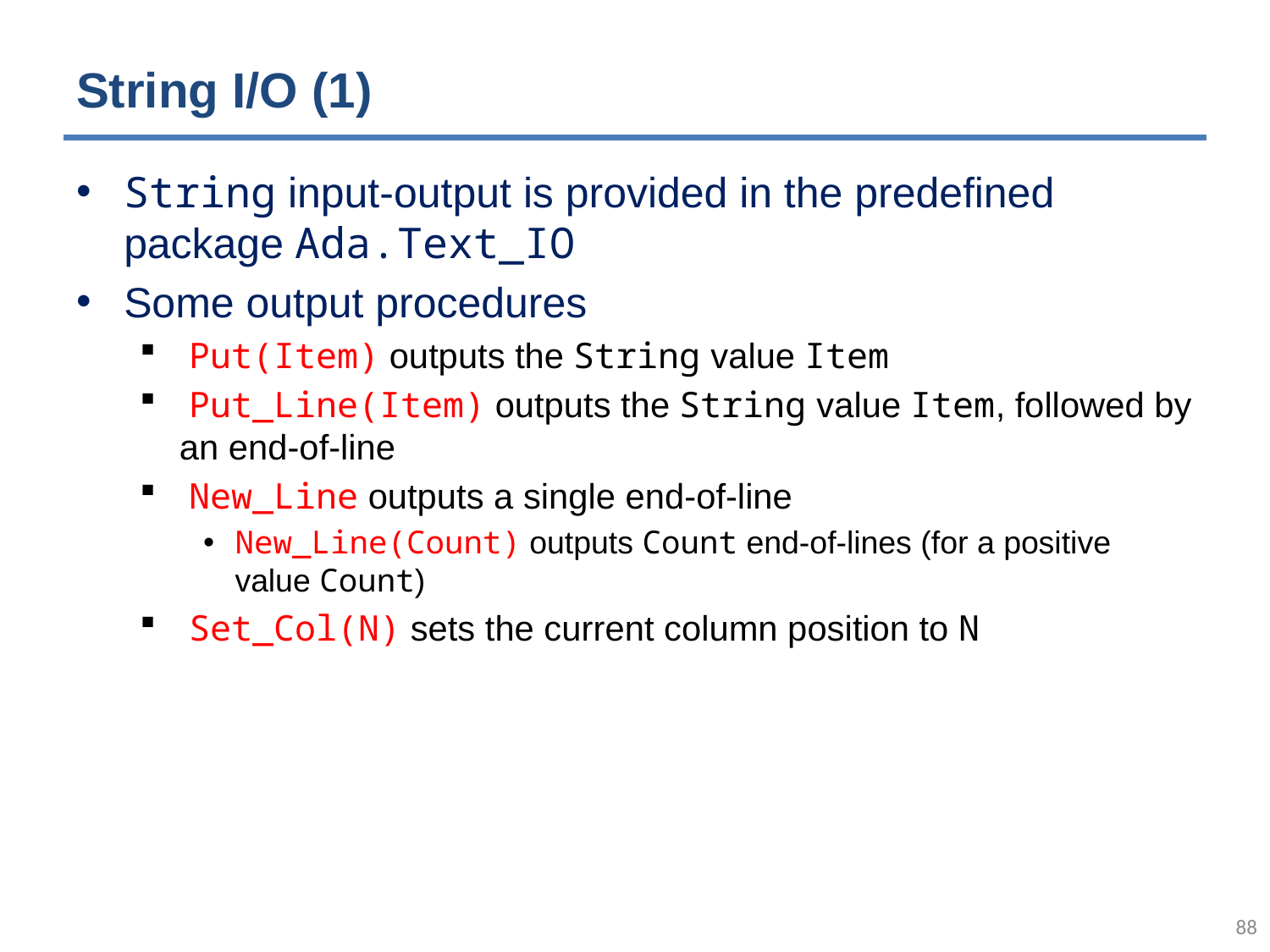

# String I/O (1)
String input-output is provided in the predefined package Ada.Text_IO
Some output procedures
 Put(Item) outputs the String value Item
 Put_Line(Item) outputs the String value Item, followed by an end-of-line
 New_Line outputs a single end-of-line
New_Line(Count) outputs Count end-of-lines (for a positive value Count)
 Set_Col(N) sets the current column position to N
88